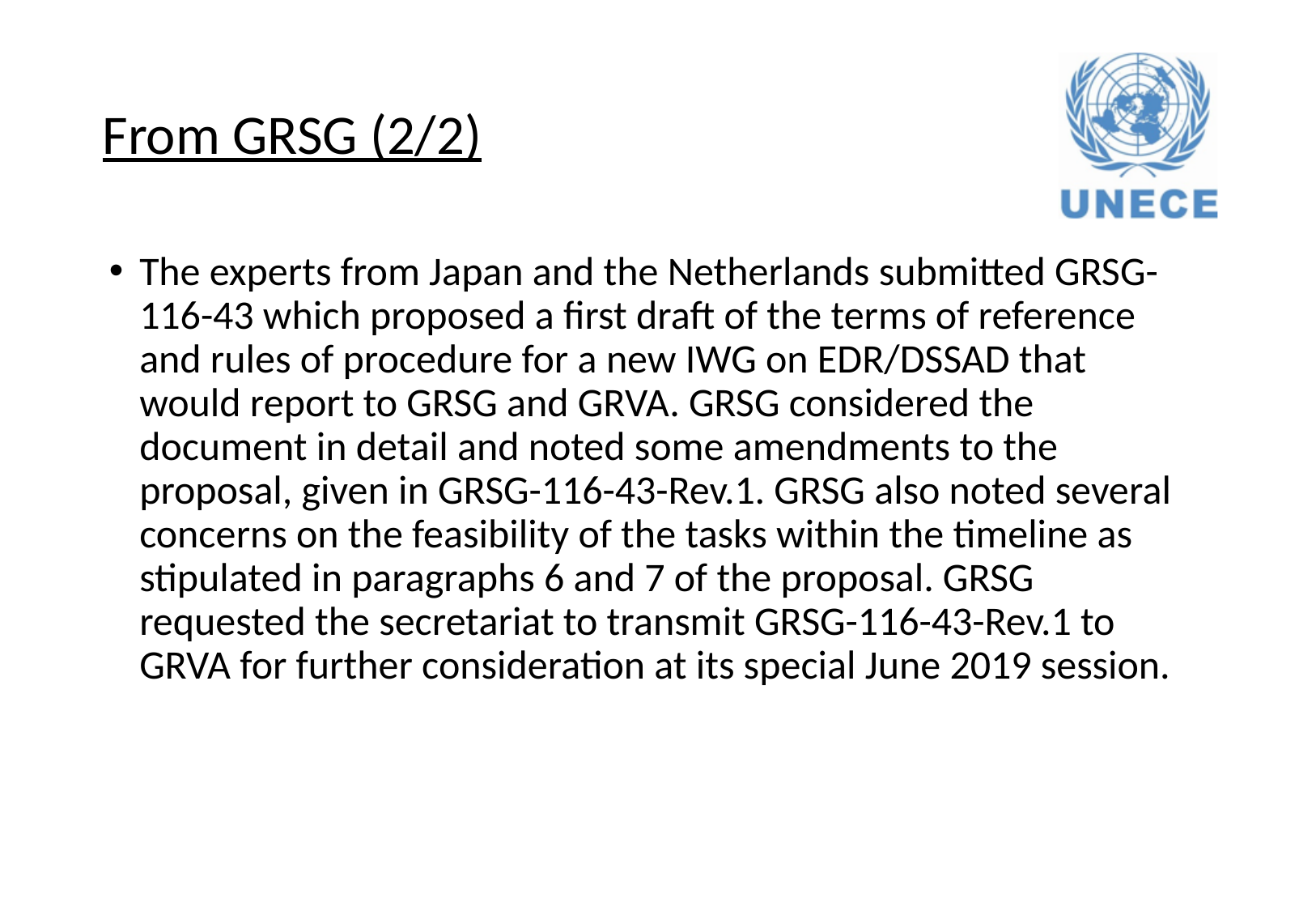

# From GRSG (2/2)

The experts from Japan and the Netherlands submitted GRSG-116-43 which proposed a first draft of the terms of reference and rules of procedure for a new IWG on EDR/DSSAD that would report to GRSG and GRVA. GRSG considered the document in detail and noted some amendments to the proposal, given in GRSG-116-43-Rev.1. GRSG also noted several concerns on the feasibility of the tasks within the timeline as stipulated in paragraphs 6 and 7 of the proposal. GRSG requested the secretariat to transmit GRSG-116-43-Rev.1 to GRVA for further consideration at its special June 2019 session.